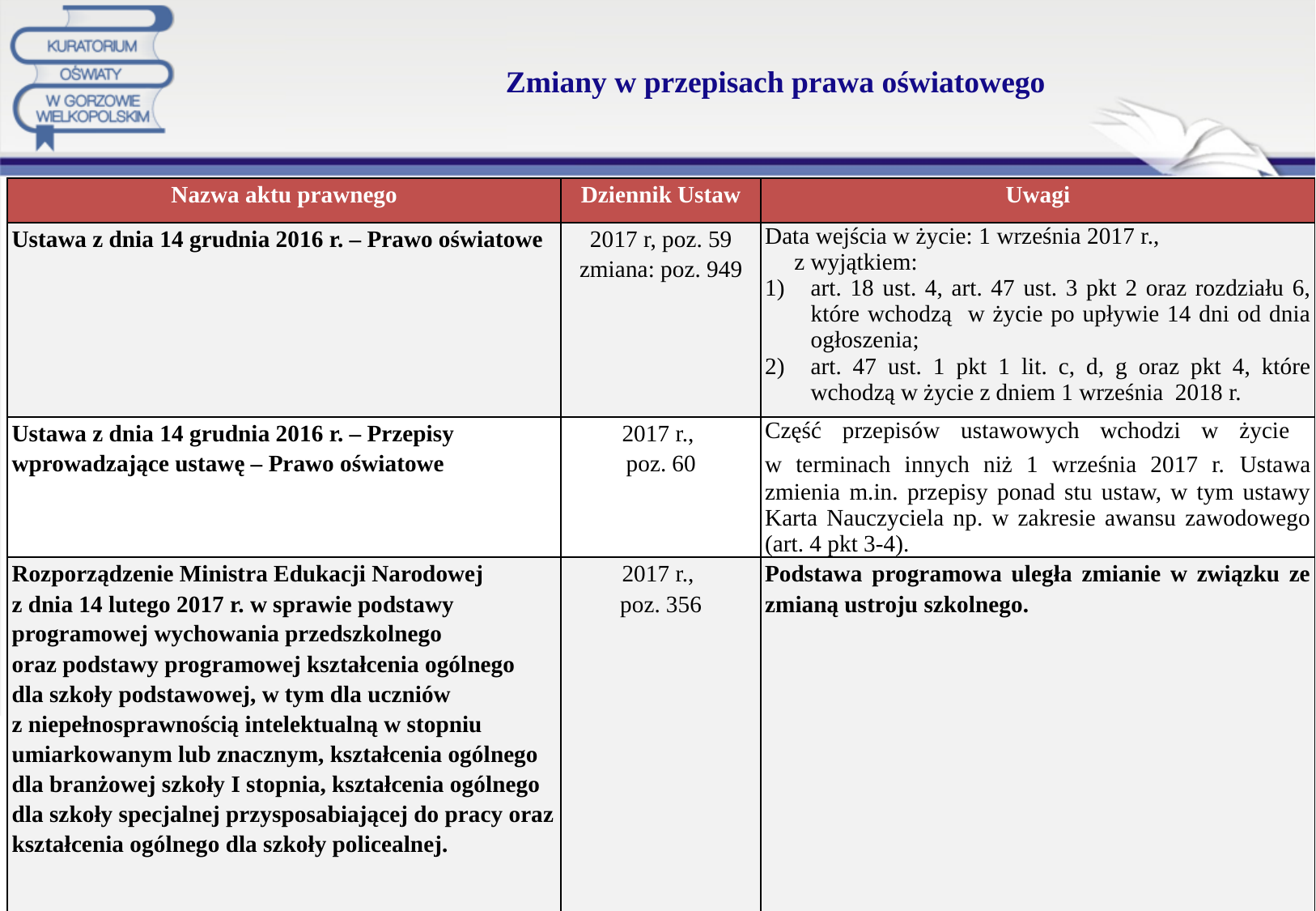

# Zmiany w przepisach prawa oświatowego
| Nazwa aktu prawnego | Dziennik Ustaw | Uwagi |
| --- | --- | --- |
| Ustawa z dnia 14 grudnia 2016 r. – Prawo oświatowe | 2017 r, poz. 59 zmiana: poz. 949 | Data wejścia w życie: 1 września 2017 r., z wyjątkiem: art. 18 ust. 4, art. 47 ust. 3 pkt 2 oraz rozdziału 6, które wchodzą w życie po upływie 14 dni od dnia ogłoszenia; art. 47 ust. 1 pkt 1 lit. c, d, g oraz pkt 4, które wchodzą w życie z dniem 1 września 2018 r. |
| Ustawa z dnia 14 grudnia 2016 r. – Przepisy wprowadzające ustawę – Prawo oświatowe | 2017 r., poz. 60 | Część przepisów ustawowych wchodzi w życie w terminach innych niż 1 września 2017 r. Ustawa zmienia m.in. przepisy ponad stu ustaw, w tym ustawy Karta Nauczyciela np. w zakresie awansu zawodowego (art. 4 pkt 3-4). |
| Rozporządzenie Ministra Edukacji Narodowej z dnia 14 lutego 2017 r. w sprawie podstawy programowej wychowania przedszkolnego oraz podstawy programowej kształcenia ogólnego dla szkoły podstawowej, w tym dla uczniów z niepełnosprawnością intelektualną w stopniu umiarkowanym lub znacznym, kształcenia ogólnego dla branżowej szkoły I stopnia, kształcenia ogólnego dla szkoły specjalnej przysposabiającej do pracy oraz kształcenia ogólnego dla szkoły policealnej. | 2017 r., poz. 356 | Podstawa programowa uległa zmianie w związku ze zmianą ustroju szkolnego. |
2